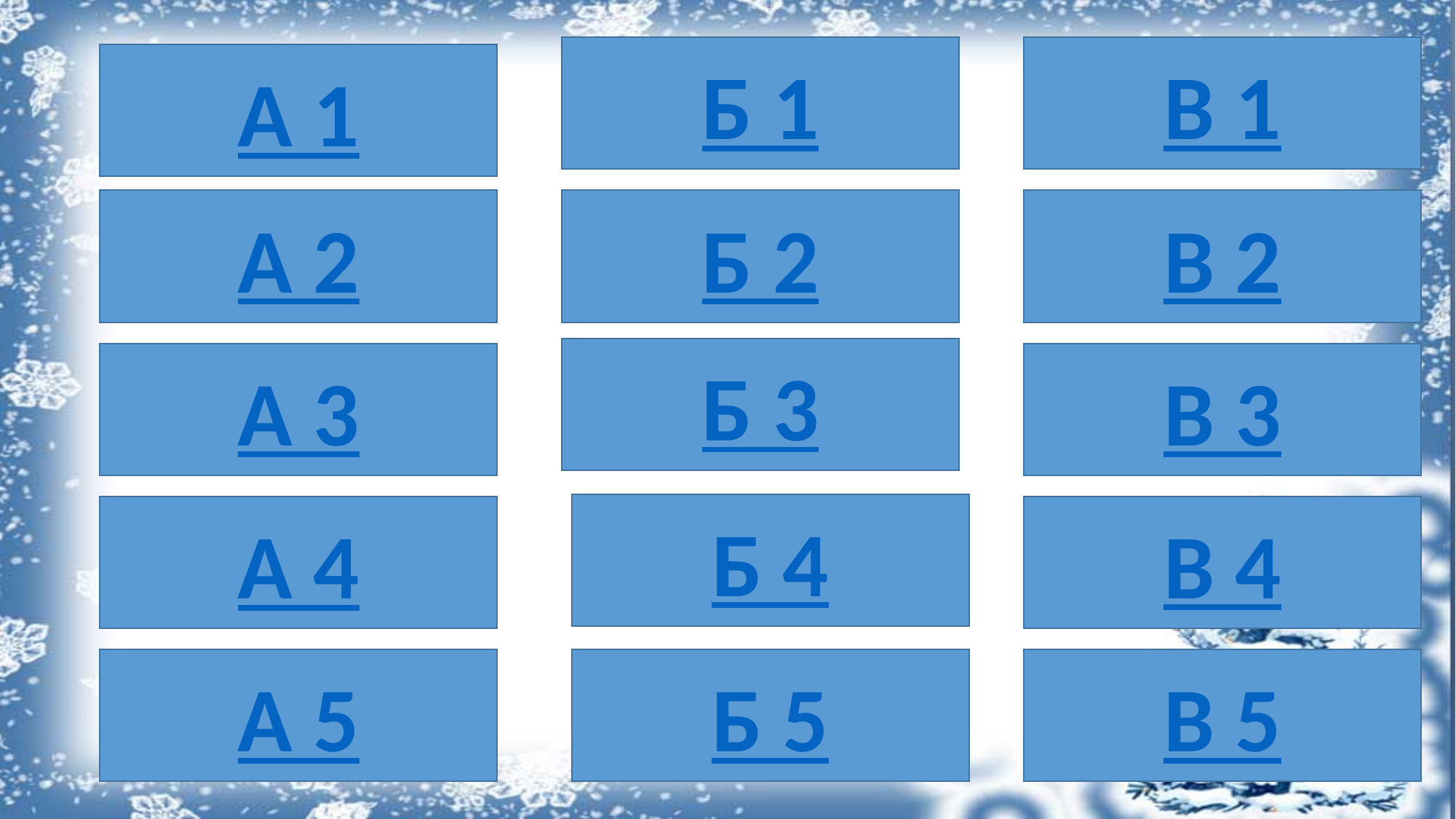

Б 1
В 1
А 1
Б 2
В 2
А 2
Б 3
А 3
В 3
Б 4
В 4
А 4
А 5
Б 5
В 5